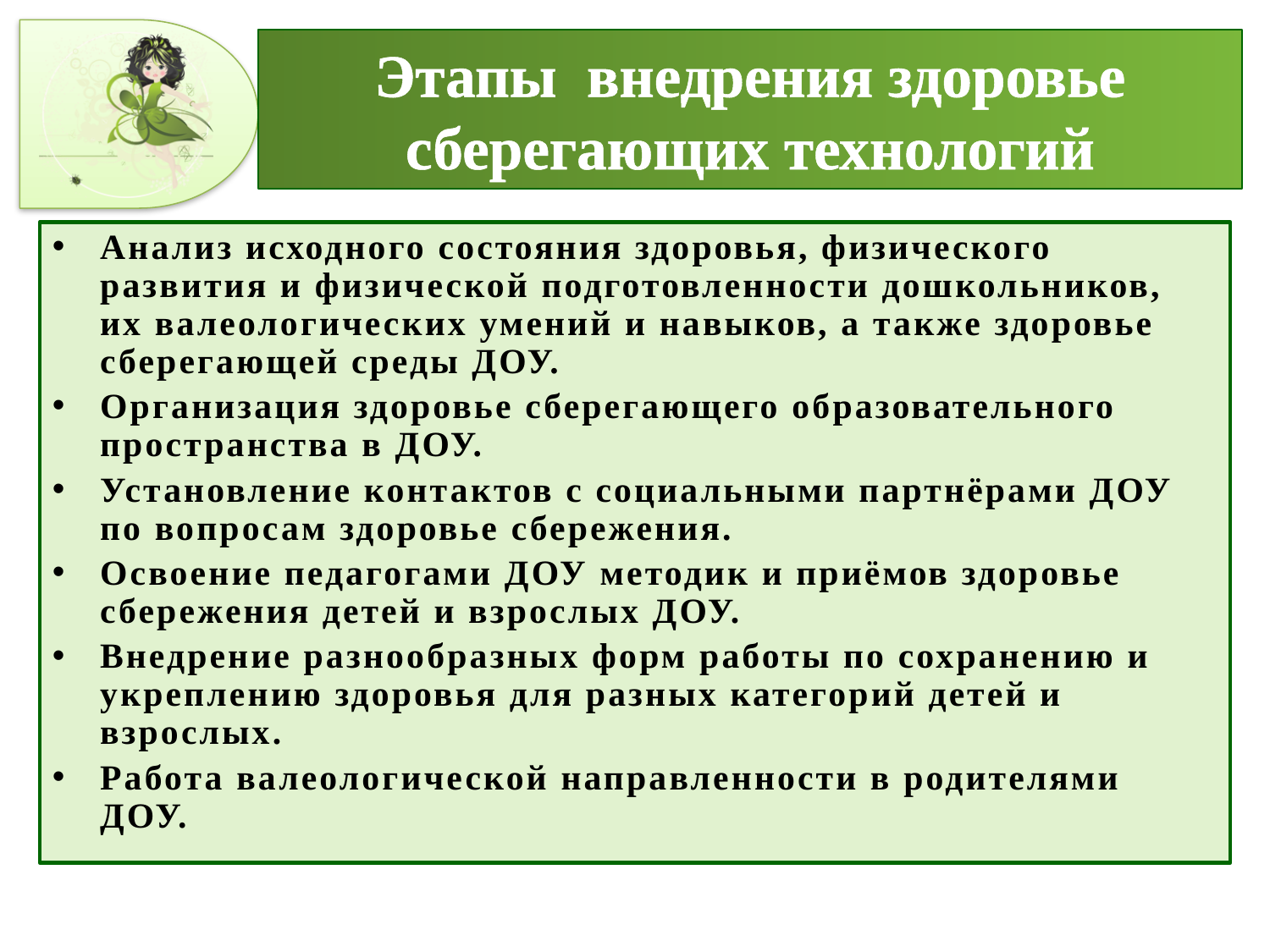

# Этапы  внедрения здоровье сберегающих технологий
Анализ исходного состояния здоровья, физического развития и физической подготовленности дошкольников, их валеологических умений и навыков, а также здоровье сберегающей среды ДОУ.
Организация здоровье сберегающего образовательного пространства в ДОУ.
Установление контактов с социальными партнёрами ДОУ по вопросам здоровье сбережения.
Освоение педагогами ДОУ методик и приёмов здоровье сбережения детей и взрослых ДОУ.
Внедрение разнообразных форм работы по сохранению и укреплению здоровья для разных категорий детей и взрослых.
Работа валеологической направленности в родителями ДОУ.